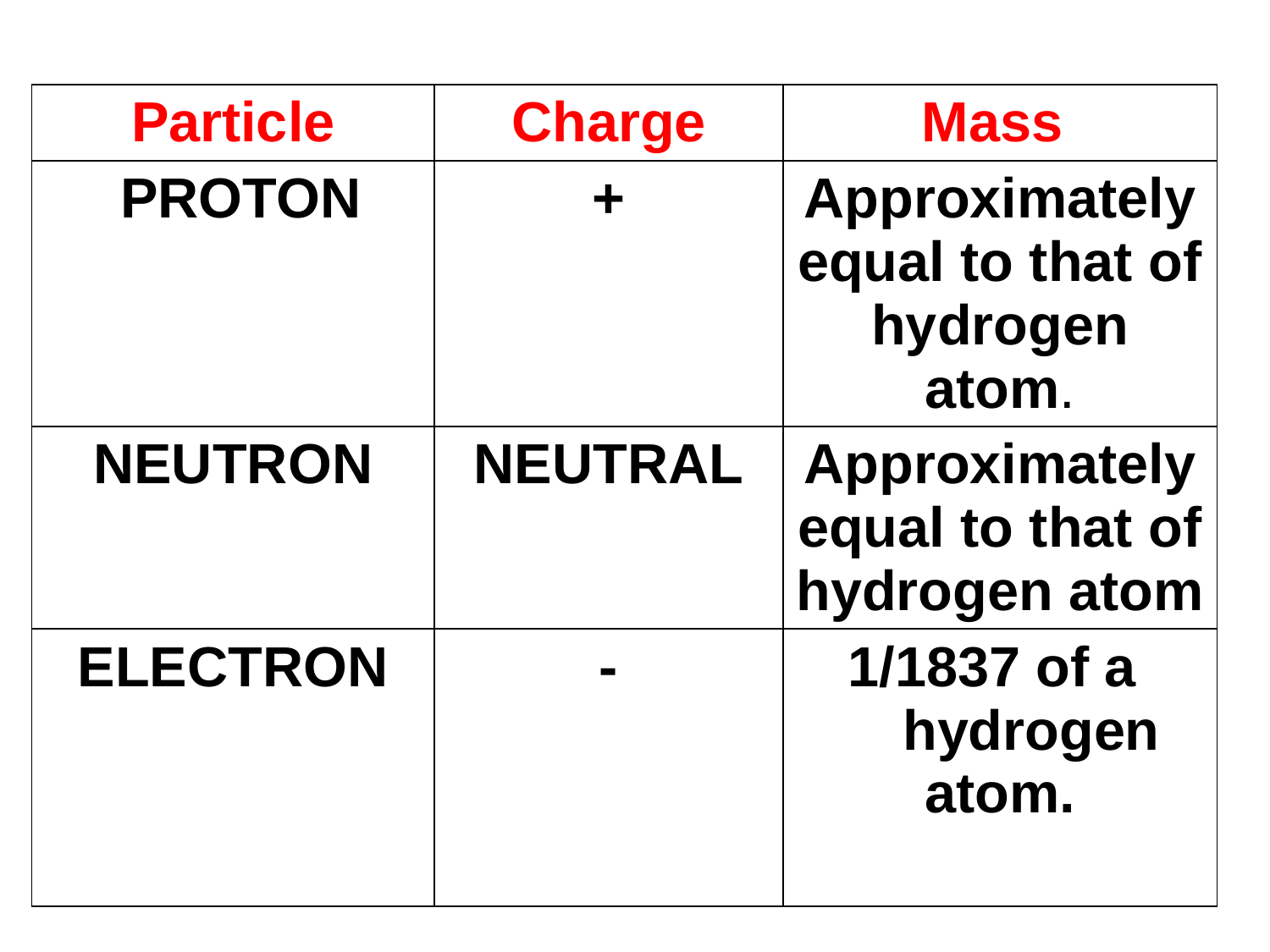

| Particle | Charge | Mass |
| --- | --- | --- |
| PROTON | + | Approximately equal to that of hydrogen atom. |
| NEUTRON | NEUTRAL | Approximately equal to that of hydrogen atom |
| ELECTRON | - | 1/1837 of a hydrogen atom. |